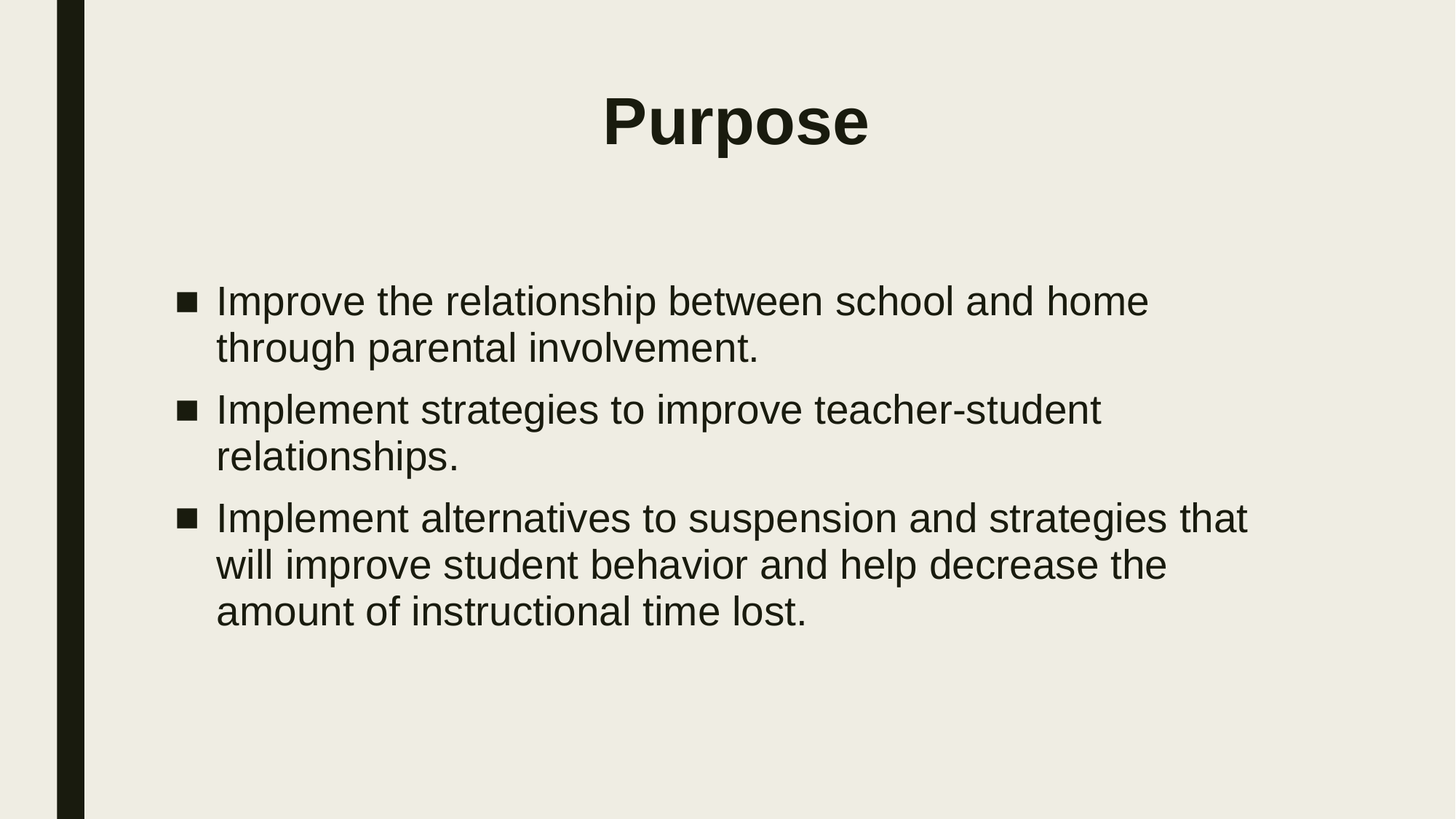

# Purpose
Improve the relationship between school and home through parental involvement.
Implement strategies to improve teacher-student relationships.
Implement alternatives to suspension and strategies that will improve student behavior and help decrease the amount of instructional time lost.